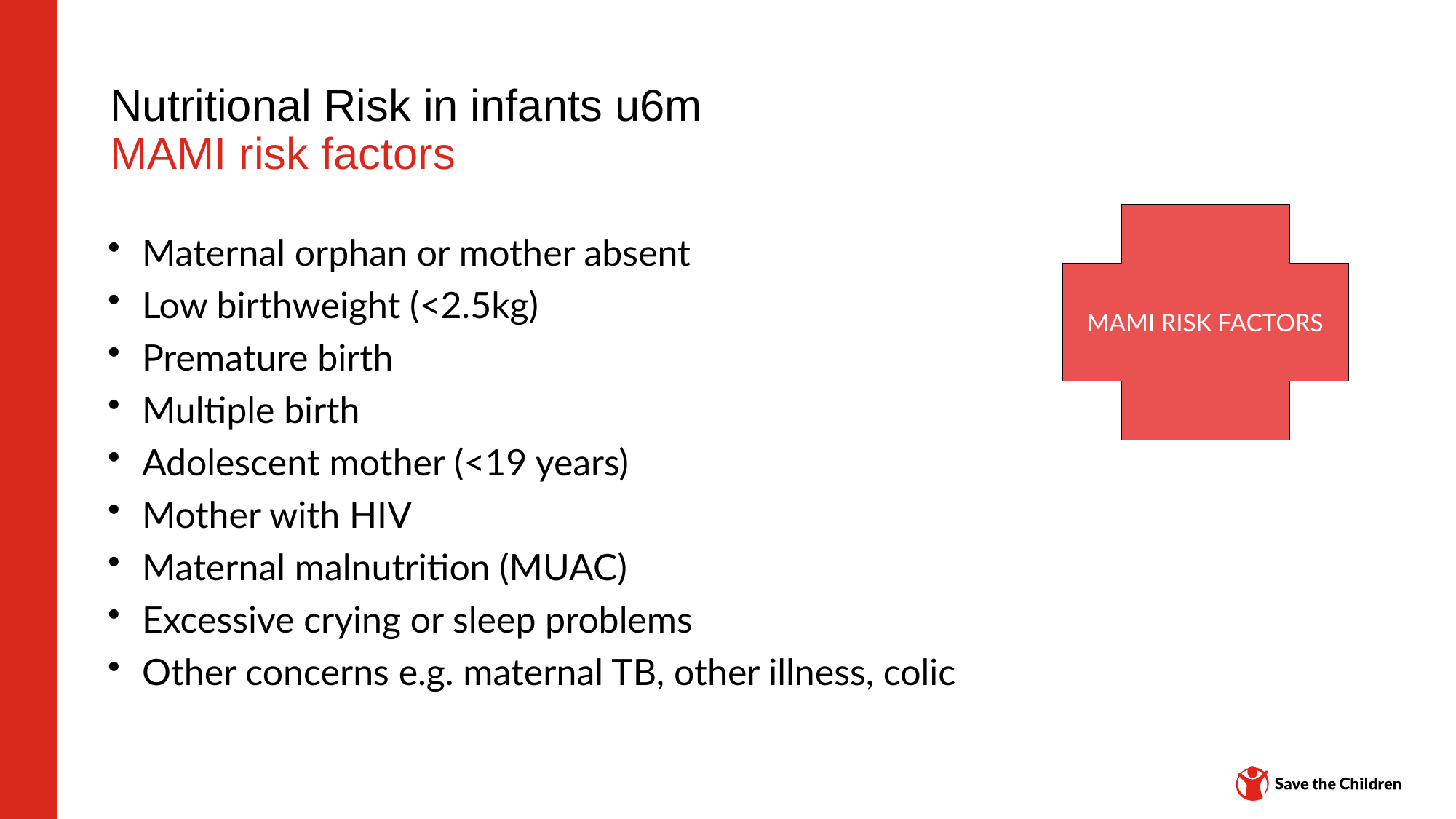

# Nutritional Risk in infants u6m MAMI risk factors
MAMI RISK FACTORS
Maternal orphan or mother absent
Low birthweight (<2.5kg)
Premature birth
Multiple birth
Adolescent mother (<19 years)
Mother with HIV
Maternal malnutrition (MUAC)
Excessive crying or sleep problems
Other concerns e.g. maternal TB, other illness, colic
Content Hub: CH1304412